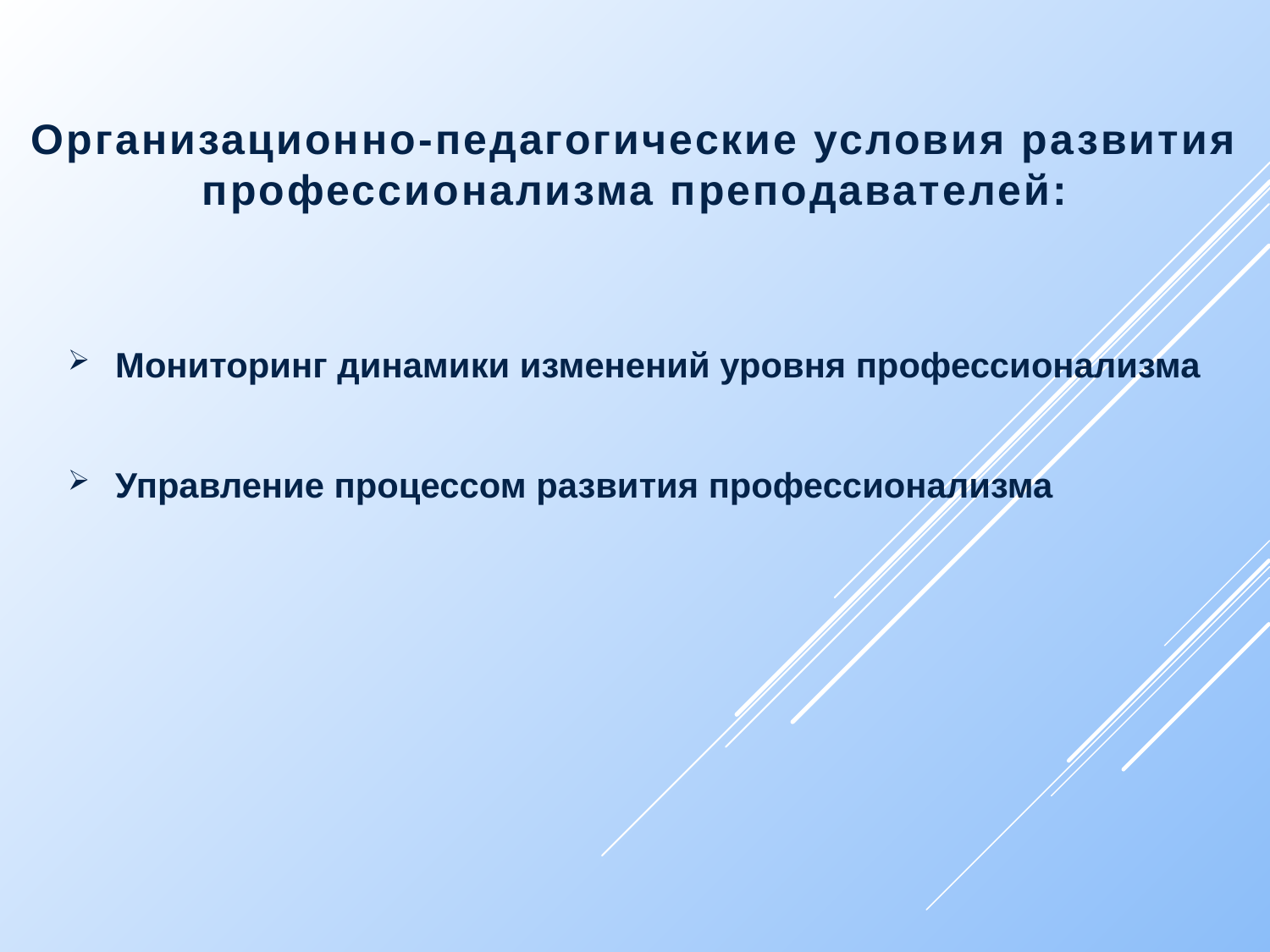

Организационно-педагогические условия развития профессионализма преподавателей:
Мониторинг динамики изменений уровня профессионализма

Управление процессом развития профессионализма